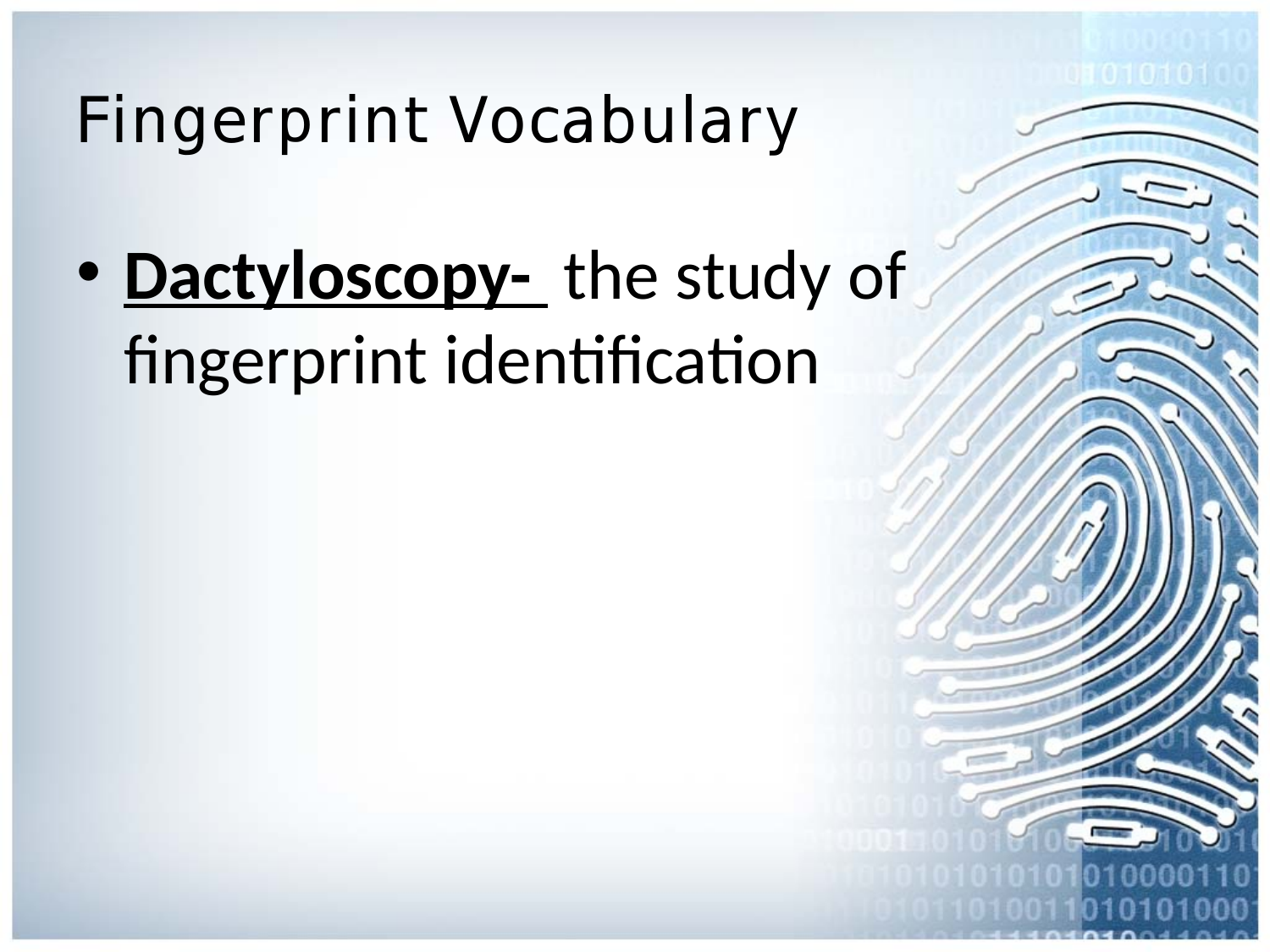

# Fingerprint Vocabulary
Dactyloscopy-  the study of fingerprint identification